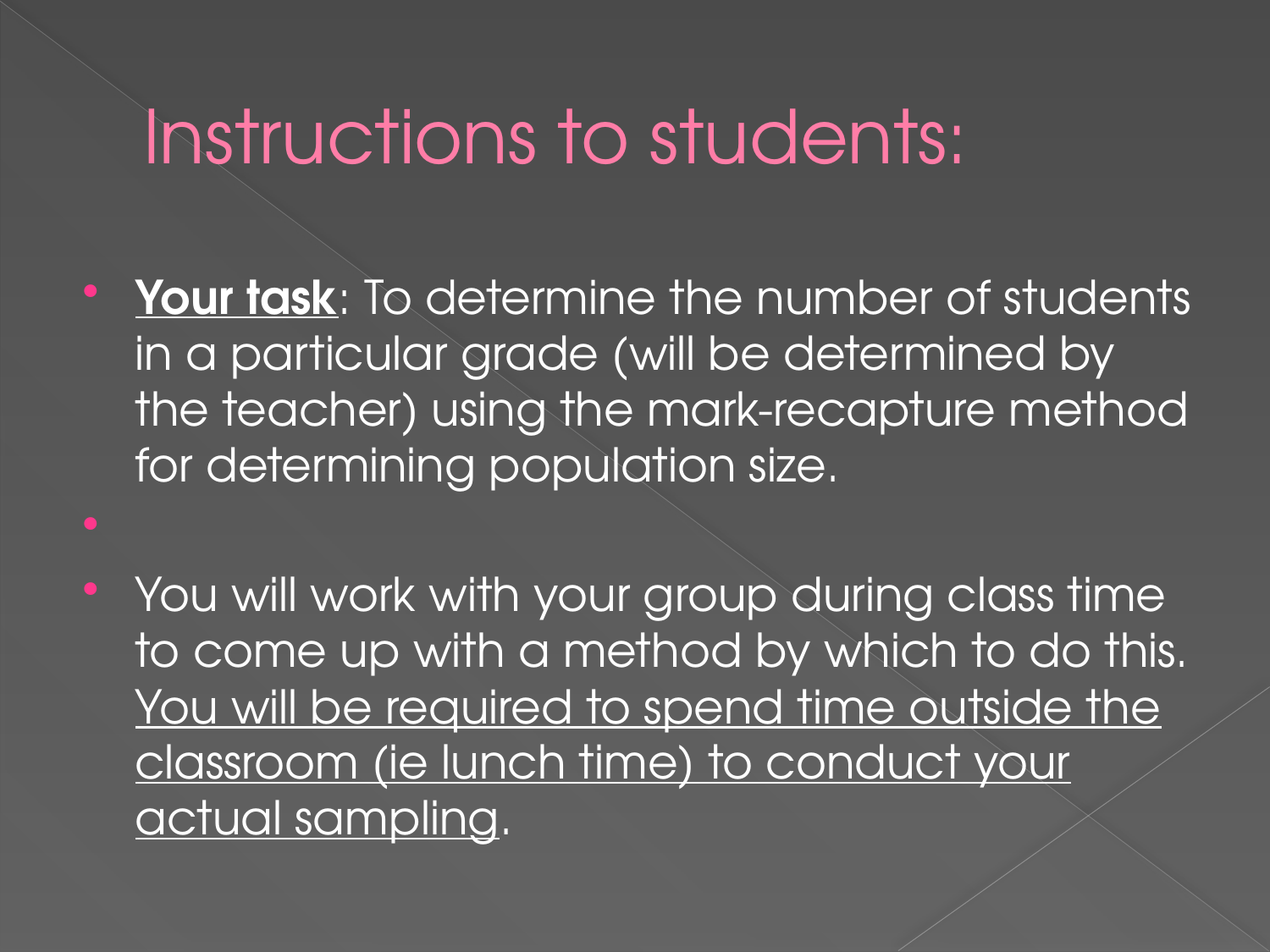

# Instructions to students:
Your task: To determine the number of students in a particular grade (will be determined by the teacher) using the mark-recapture method for determining population size.

You will work with your group during class time to come up with a method by which to do this. You will be required to spend time outside the classroom (ie lunch time) to conduct your actual sampling.